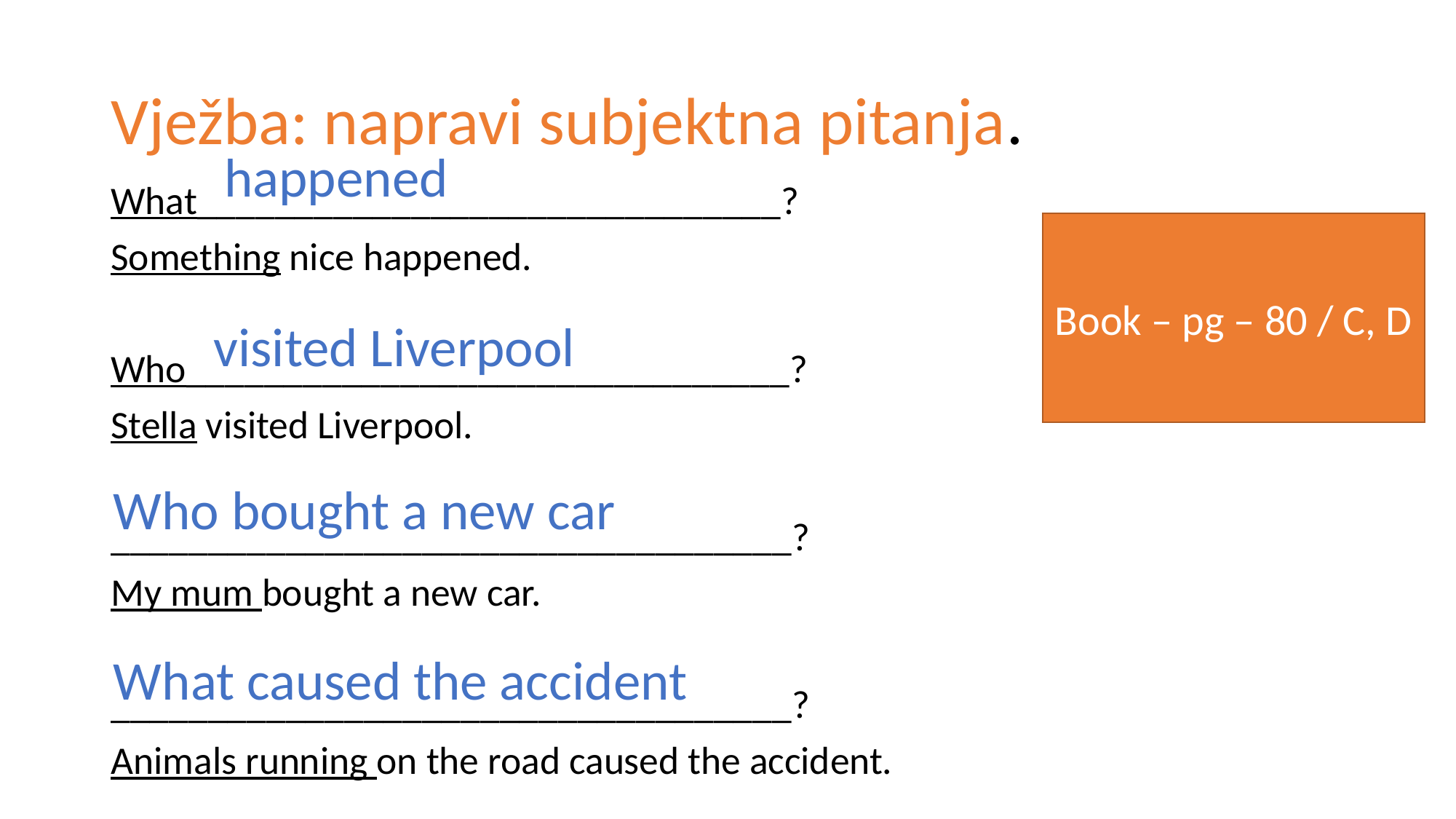

# Vježba: napravi subjektna pitanja.
happened
What______________________________?
Something nice happened.

Who_______________________________?
Stella visited Liverpool.

___________________________________?
My mum bought a new car.

___________________________________?
Animals running on the road caused the accident.
Book – pg – 80 / C, D
visited Liverpool
Who bought a new car
What caused the accident